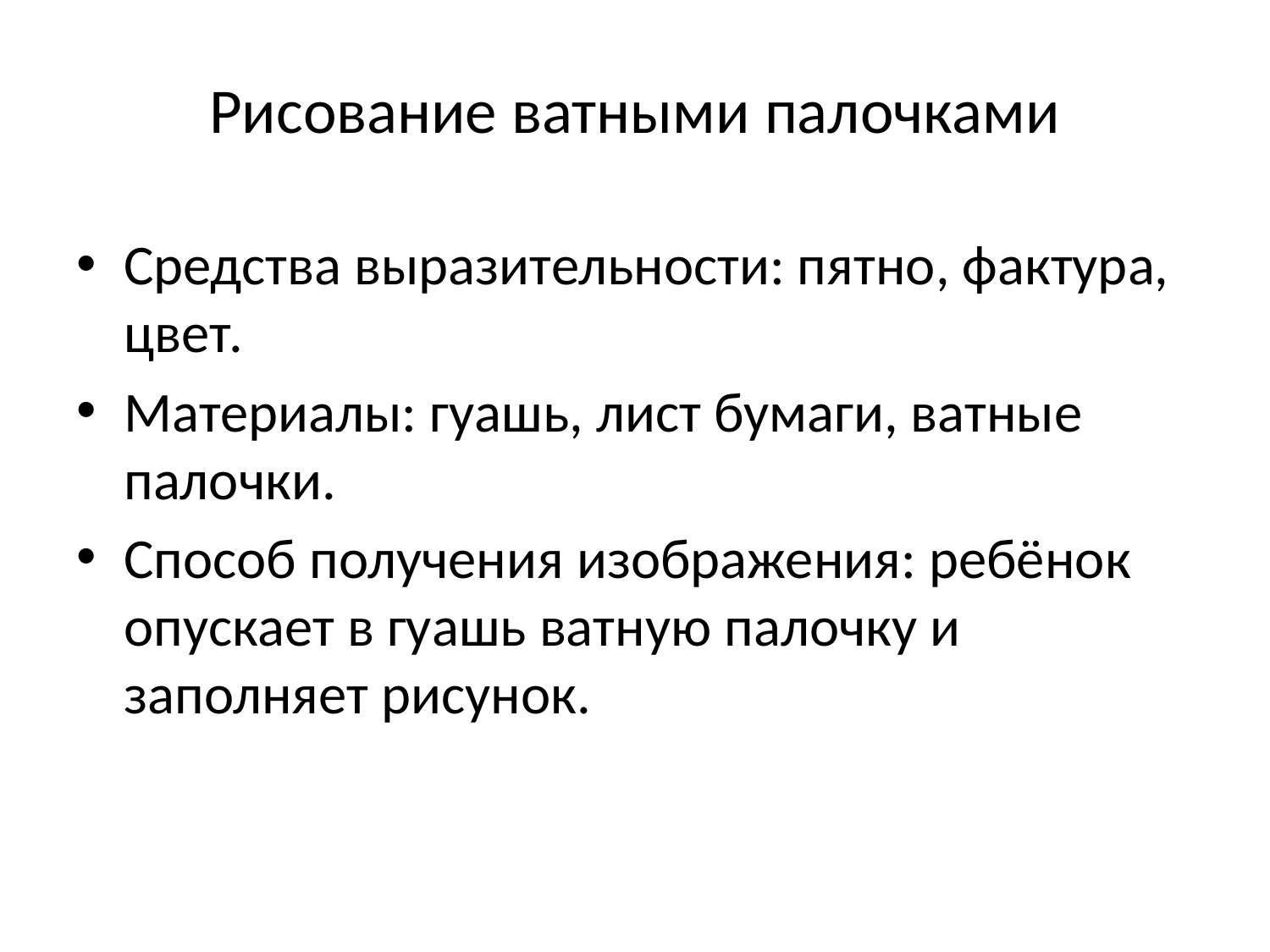

# Рисование ватными палочками
Средства выразительности: пятно, фактура, цвет.
Материалы: гуашь, лист бумаги, ватные палочки.
Способ получения изображения: ребёнок опускает в гуашь ватную палочку и заполняет рисунок.